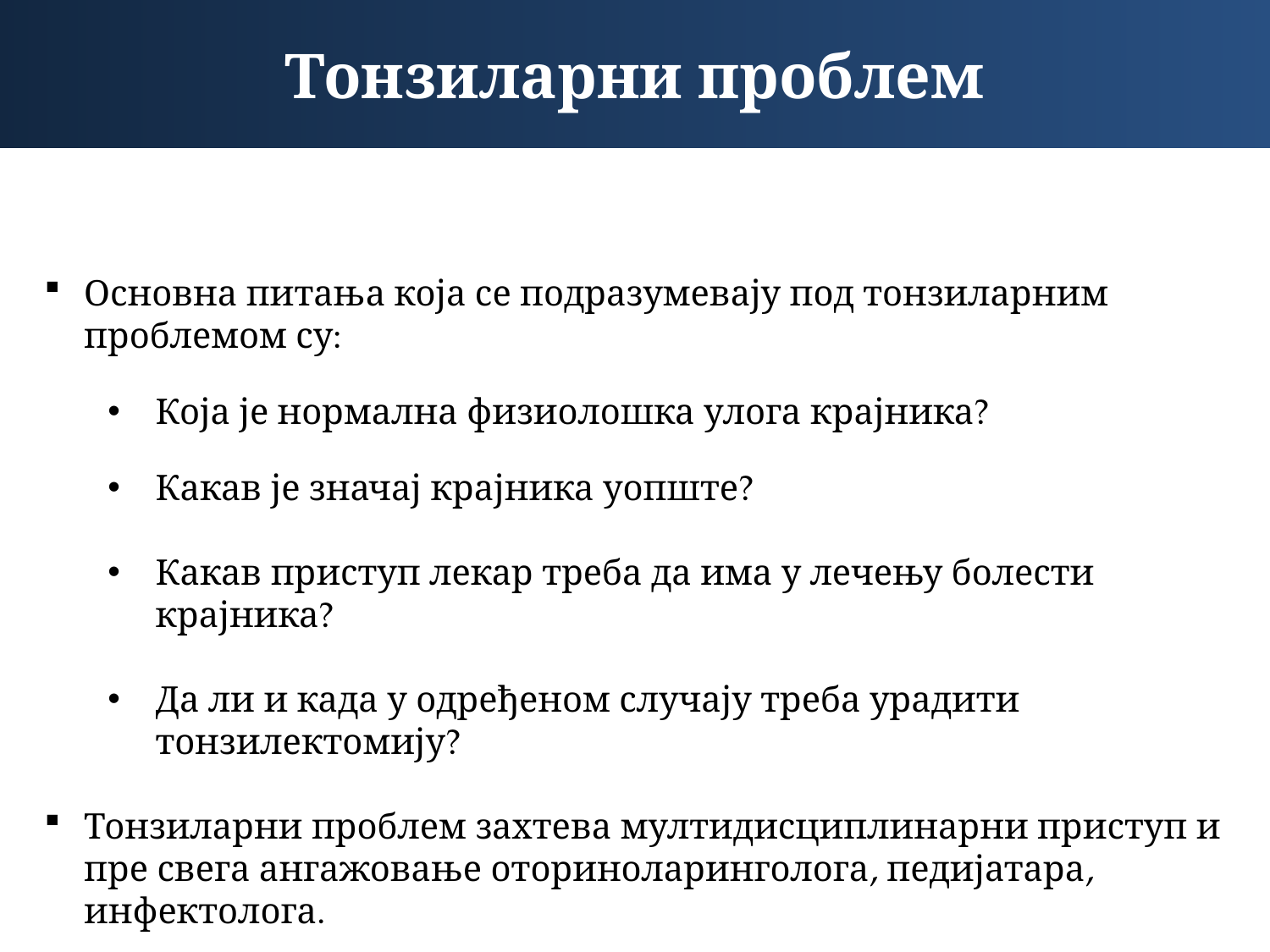

Тонзиларни проблем

Основна питања која се подразумевају под тонзиларним проблемом су:

Која је нормална физиолошка улога крајника?

Какав је значај крајника уопште?

Какав приступ лекар треба да има у лечењу болести крајника?

Да ли и када у одређеном случају треба урадити тонзилектомију?

Тонзиларни проблем захтева мултидисциплинарни приступ и пре свега ангажовање оториноларинголога, педијатара, инфектолога.